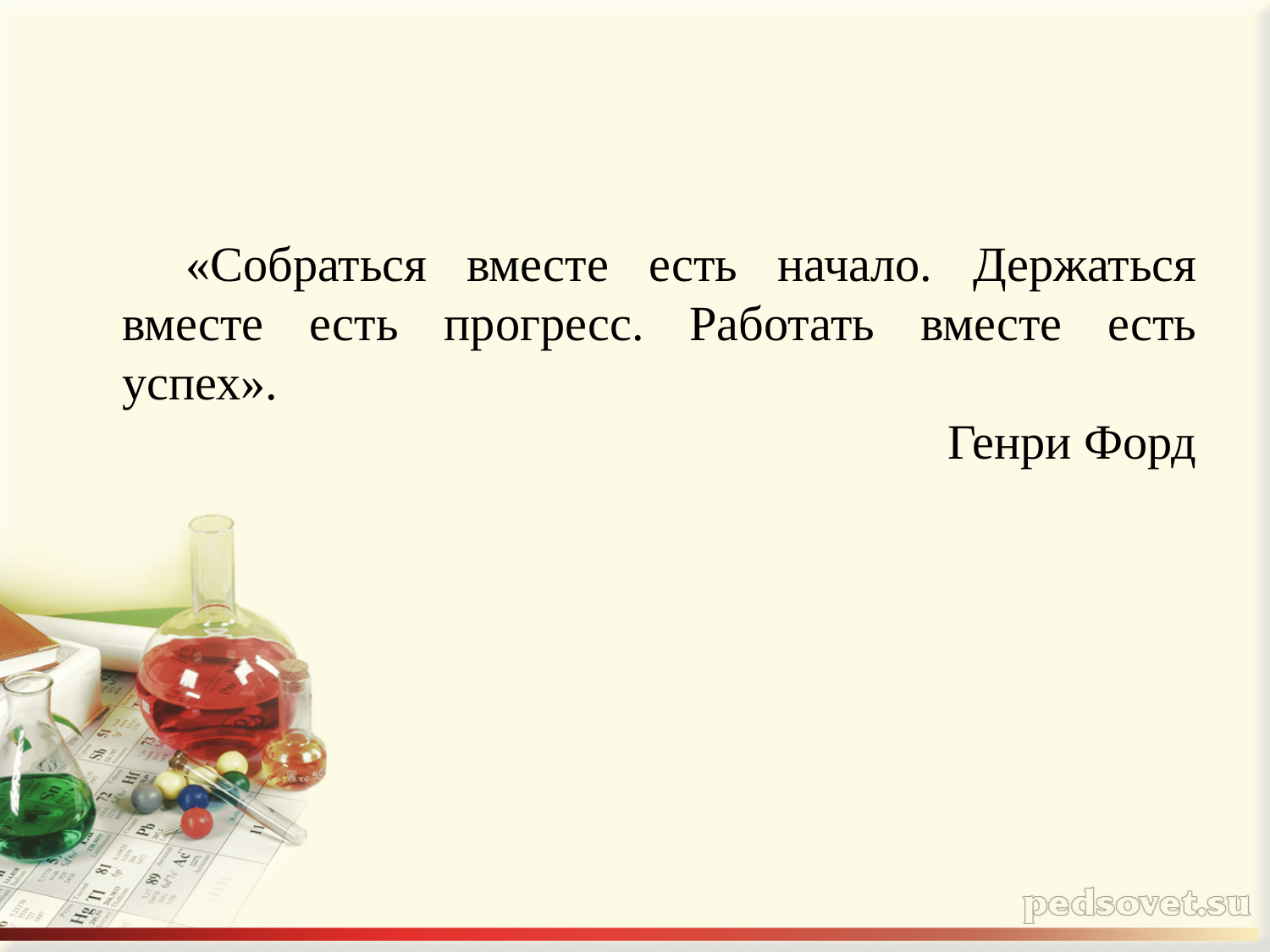

«Собраться вместе есть начало. Держаться вместе есть прогресс. Работать вместе есть успех».
Генри Форд